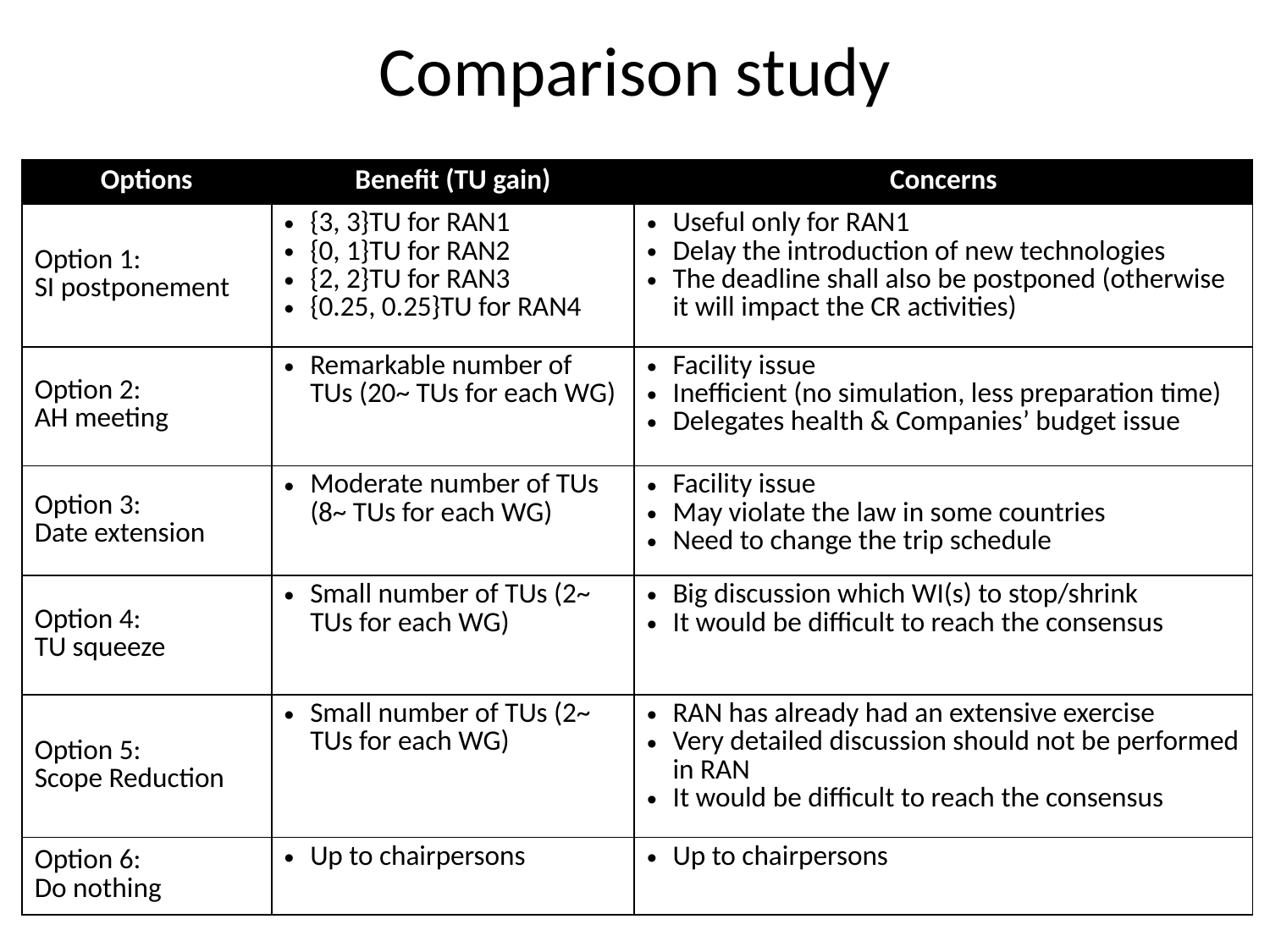

# Comparison study
| Options | Benefit (TU gain) | Concerns |
| --- | --- | --- |
| Option 1: SI postponement | {3, 3}TU for RAN1 {0, 1}TU for RAN2 {2, 2}TU for RAN3 {0.25, 0.25}TU for RAN4 | Useful only for RAN1 Delay the introduction of new technologies The deadline shall also be postponed (otherwise it will impact the CR activities) |
| Option 2: AH meeting | Remarkable number of TUs (20~ TUs for each WG) | Facility issue Inefficient (no simulation, less preparation time) Delegates health & Companies’ budget issue |
| Option 3: Date extension | Moderate number of TUs (8~ TUs for each WG) | Facility issue May violate the law in some countries Need to change the trip schedule |
| Option 4: TU squeeze | Small number of TUs (2~ TUs for each WG) | Big discussion which WI(s) to stop/shrink It would be difficult to reach the consensus |
| Option 5: Scope Reduction | Small number of TUs (2~ TUs for each WG) | RAN has already had an extensive exercise Very detailed discussion should not be performed in RAN It would be difficult to reach the consensus |
| Option 6: Do nothing | Up to chairpersons | Up to chairpersons |